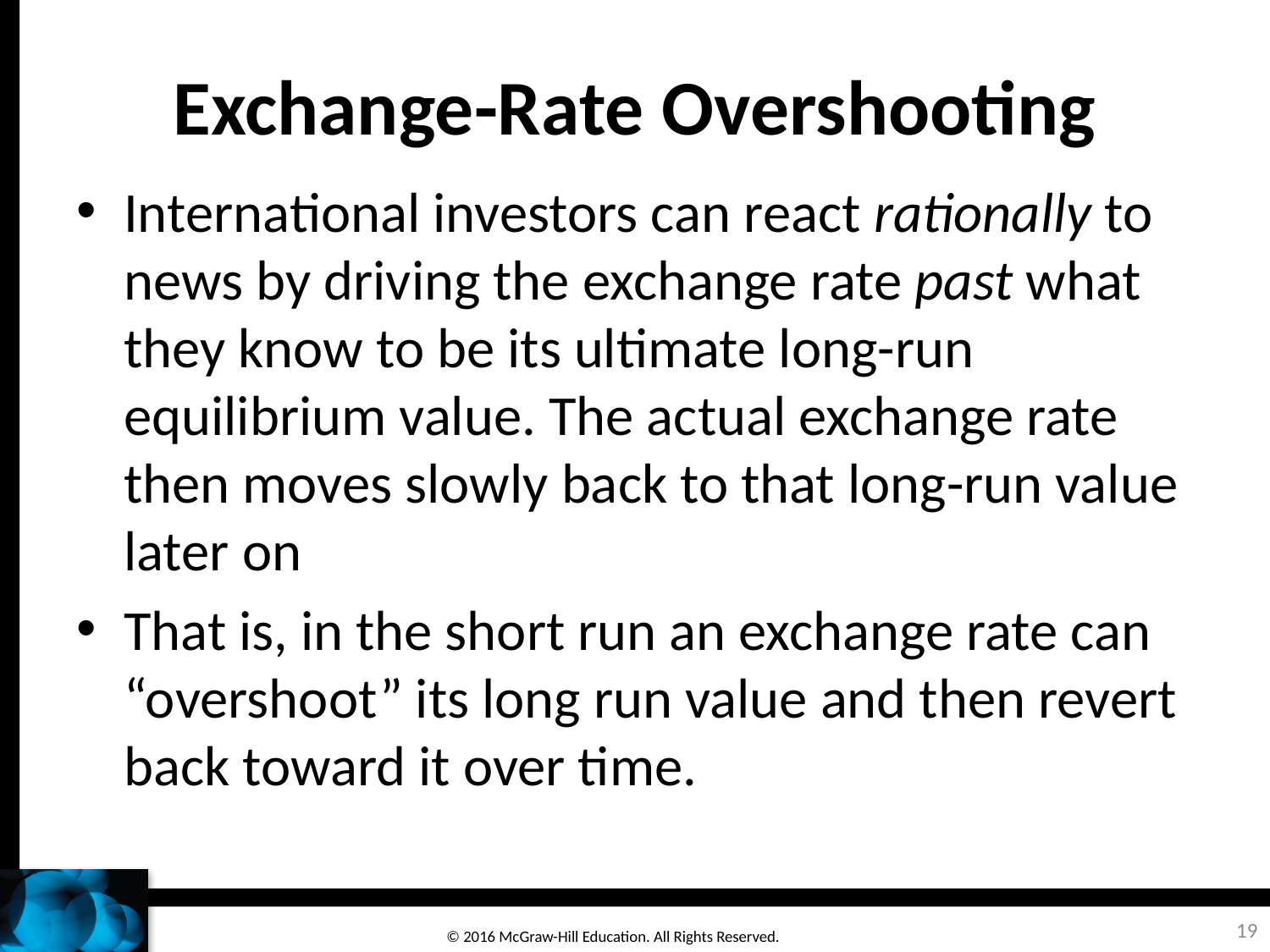

# Exchange-Rate Overshooting
International investors can react rationally to news by driving the exchange rate past what they know to be its ultimate long-run equilibrium value. The actual exchange rate then moves slowly back to that long-run value later on
That is, in the short run an exchange rate can “overshoot” its long run value and then revert back toward it over time.
19
© 2016 McGraw-Hill Education. All Rights Reserved.